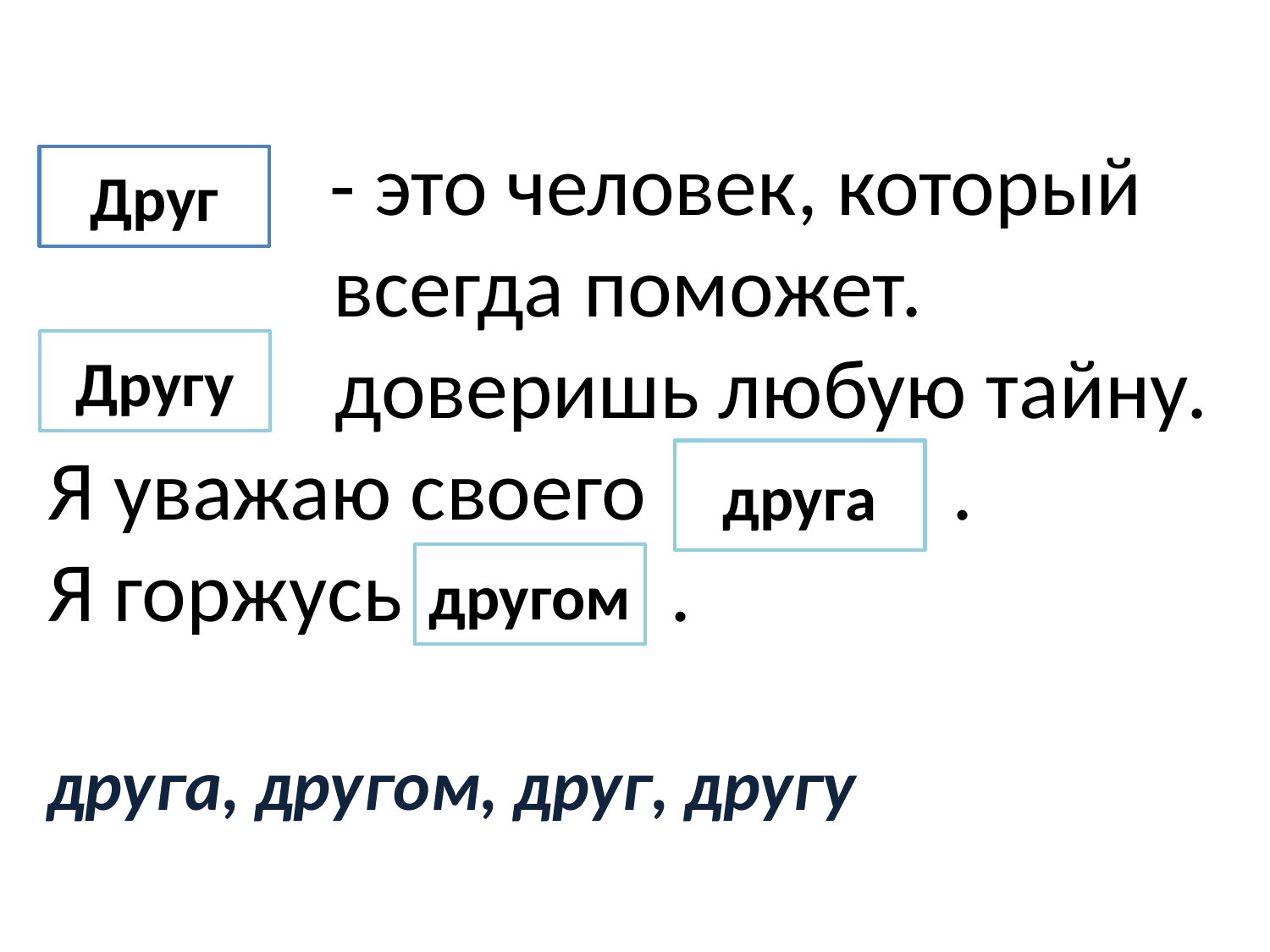

# …     - это человек, который всегда поможет. …      доверишь любую тайну. Я уважаю своего    …         . Я горжусь   …        . друга, другом, друг, другу
Друг
Другу
друга
другом